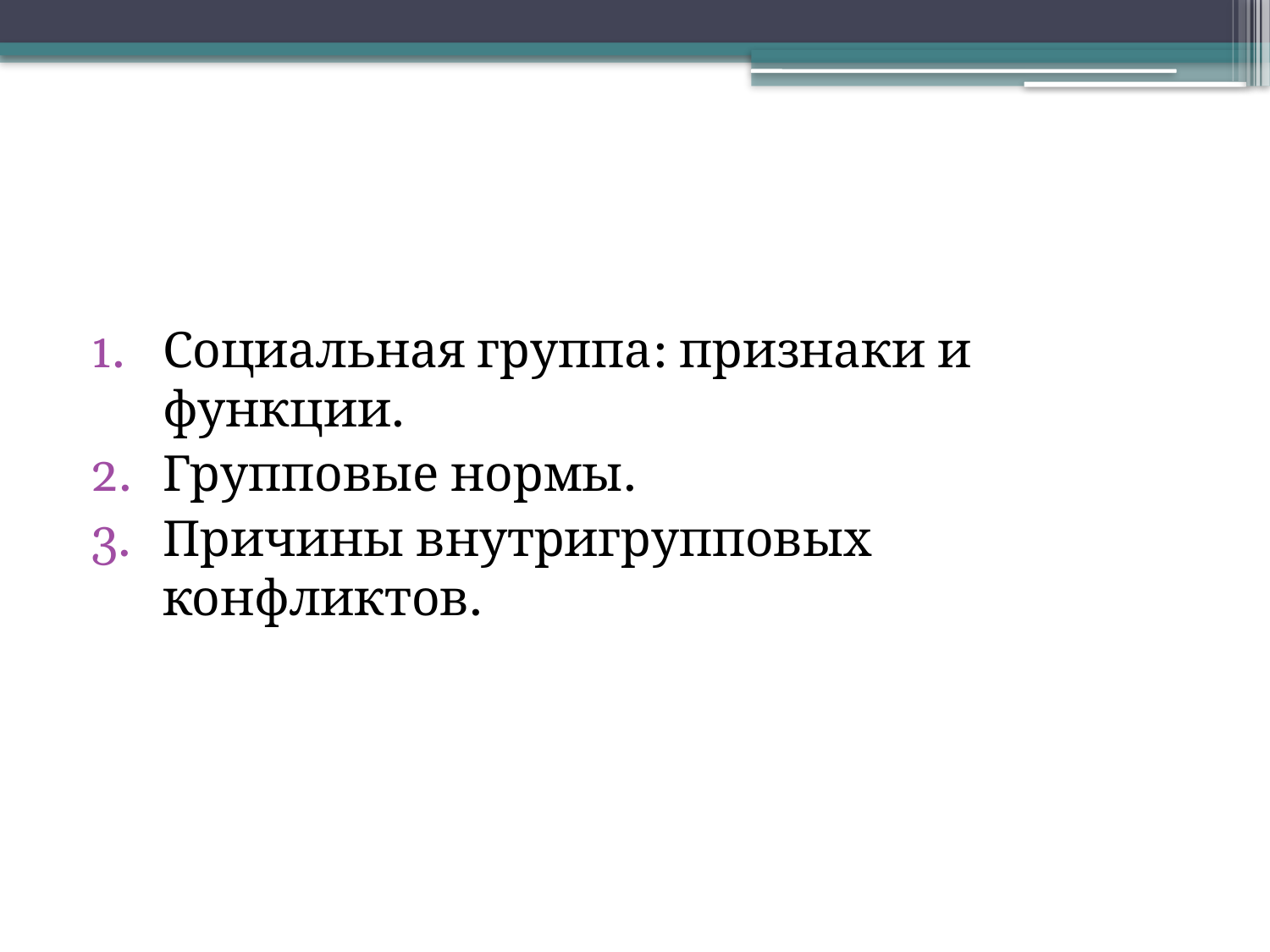

#
Социальная группа: признаки и функции.
Групповые нормы.
Причины внутригрупповых конфликтов.